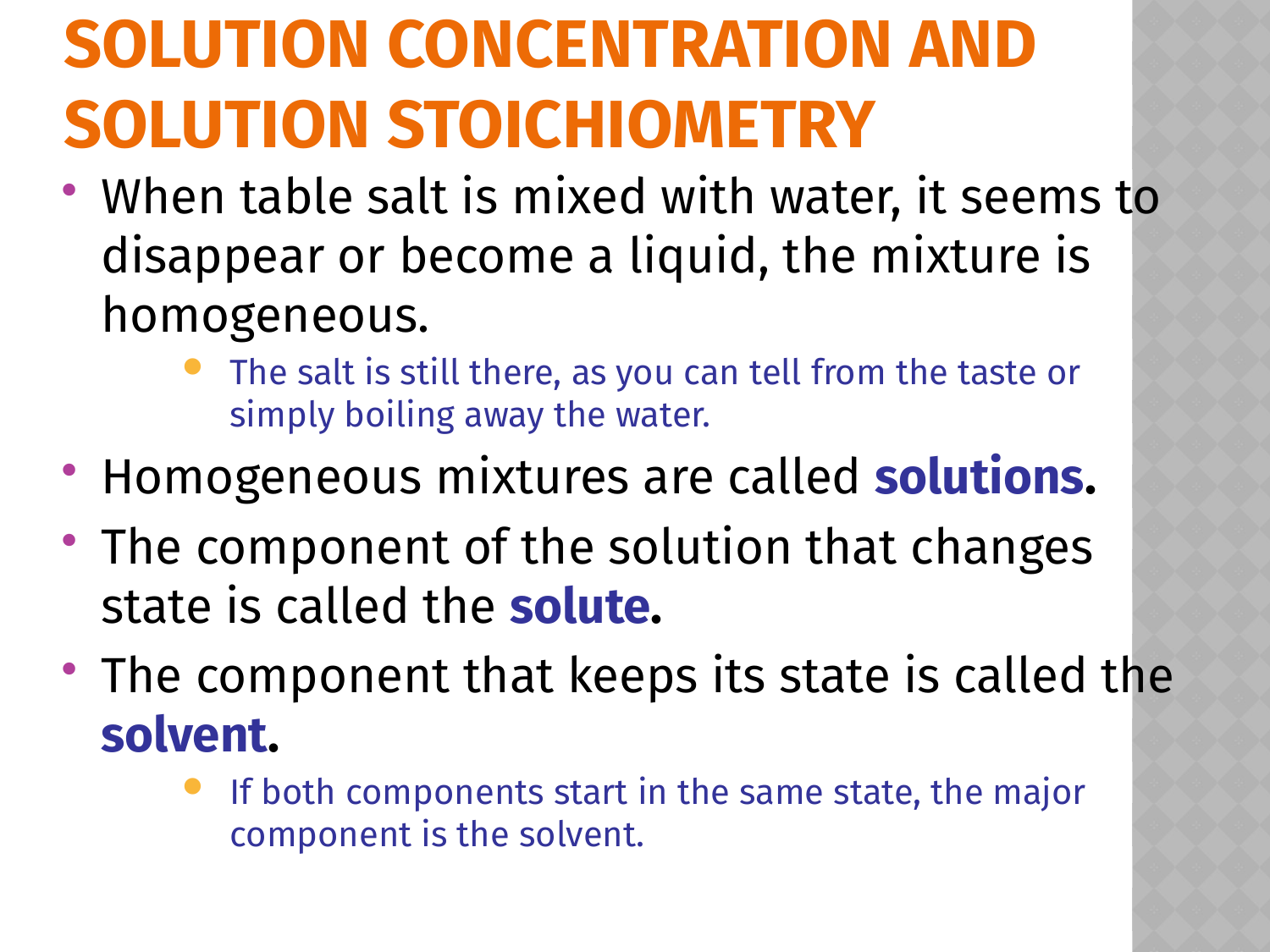

# Solution Concentration and Solution Stoichiometry
When table salt is mixed with water, it seems to disappear or become a liquid, the mixture is homogeneous.
The salt is still there, as you can tell from the taste or simply boiling away the water.
Homogeneous mixtures are called solutions.
The component of the solution that changes state is called the solute.
The component that keeps its state is called the solvent.
If both components start in the same state, the major component is the solvent.